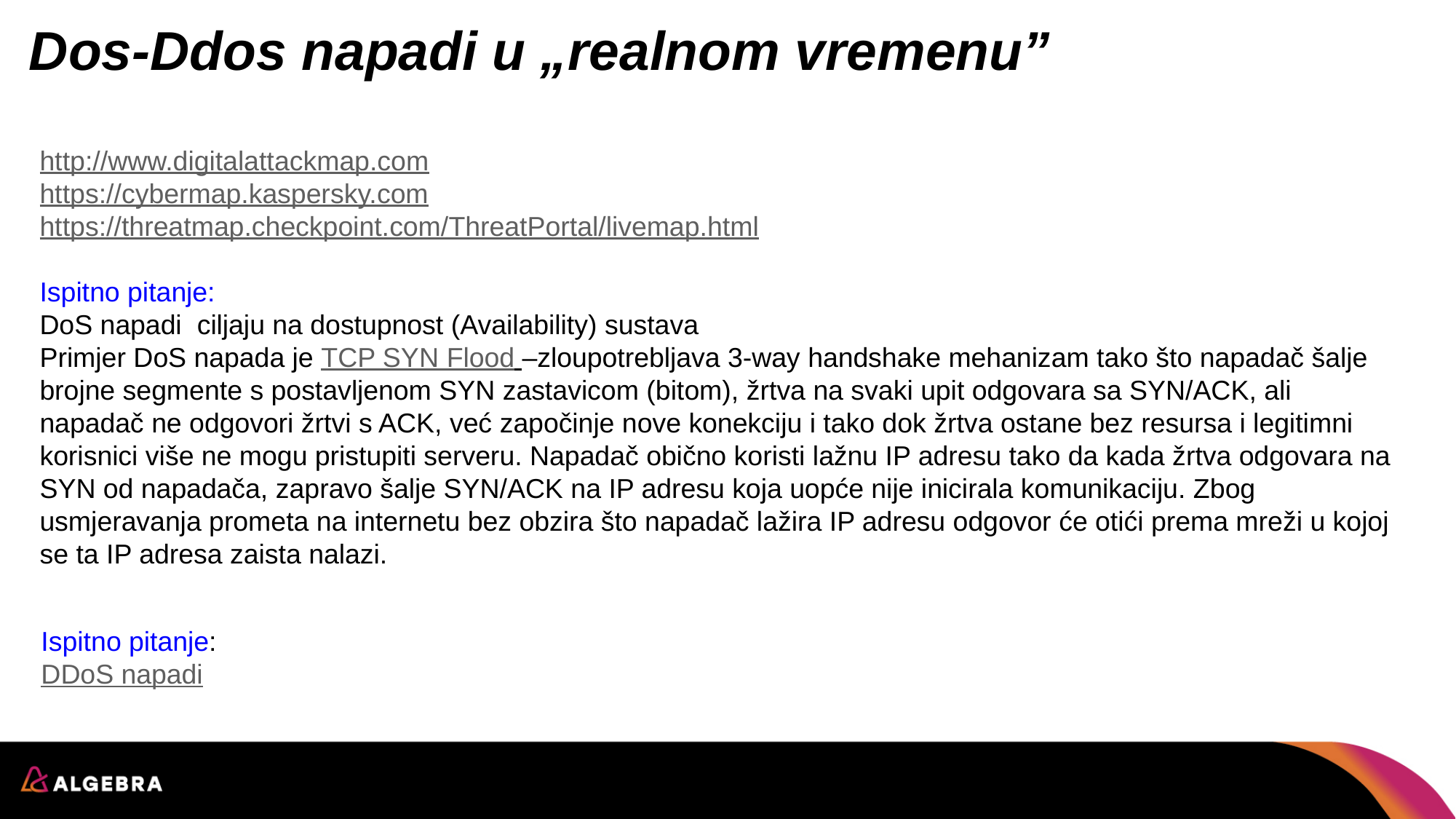

# Dos-Ddos napadi u „realnom vremenu”
http://www.digitalattackmap.com
https://cybermap.kaspersky.com
https://threatmap.checkpoint.com/ThreatPortal/livemap.html

Ispitno pitanje:
DoS napadi  ciljaju na dostupnost (Availability) sustava
Primjer DoS napada je TCP SYN Flood –zloupotrebljava 3-way handshake mehanizam tako što napadač šalje brojne segmente s postavljenom SYN zastavicom (bitom), žrtva na svaki upit odgovara sa SYN/ACK, ali napadač ne odgovori žrtvi s ACK, već započinje nove konekciju i tako dok žrtva ostane bez resursa i legitimni korisnici više ne mogu pristupiti serveru. Napadač obično koristi lažnu IP adresu tako da kada žrtva odgovara na SYN od napadača, zapravo šalje SYN/ACK na IP adresu koja uopće nije inicirala komunikaciju. Zbog usmjeravanja prometa na internetu bez obzira što napadač lažira IP adresu odgovor će otići prema mreži u kojoj se ta IP adresa zaista nalazi.

Ispitno pitanje:
DDoS napadi